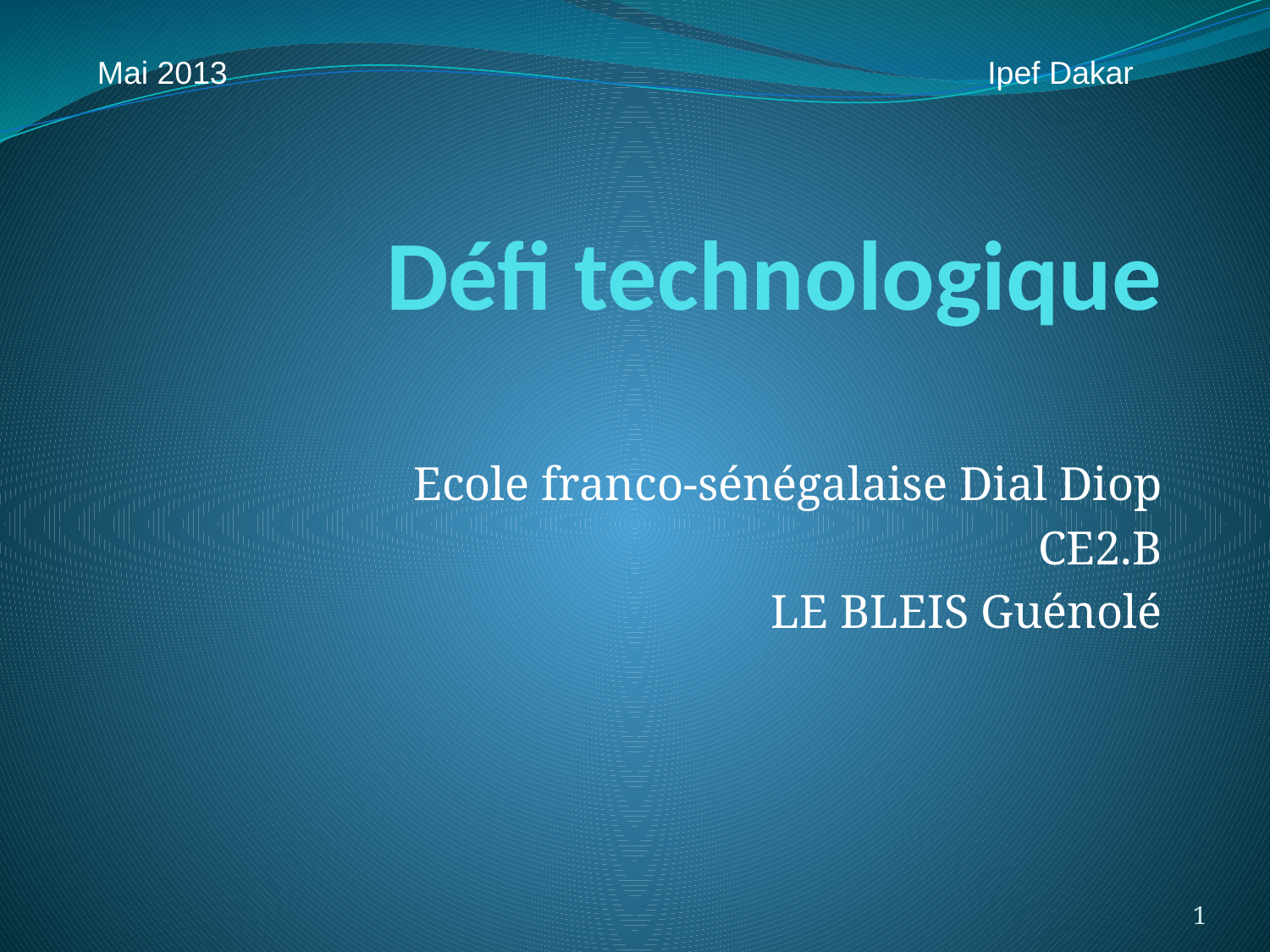

Mai 2013
Ipef Dakar
# Défi technologique
Ecole franco-sénégalaise Dial Diop
CE2.B
LE BLEIS Guénolé
1